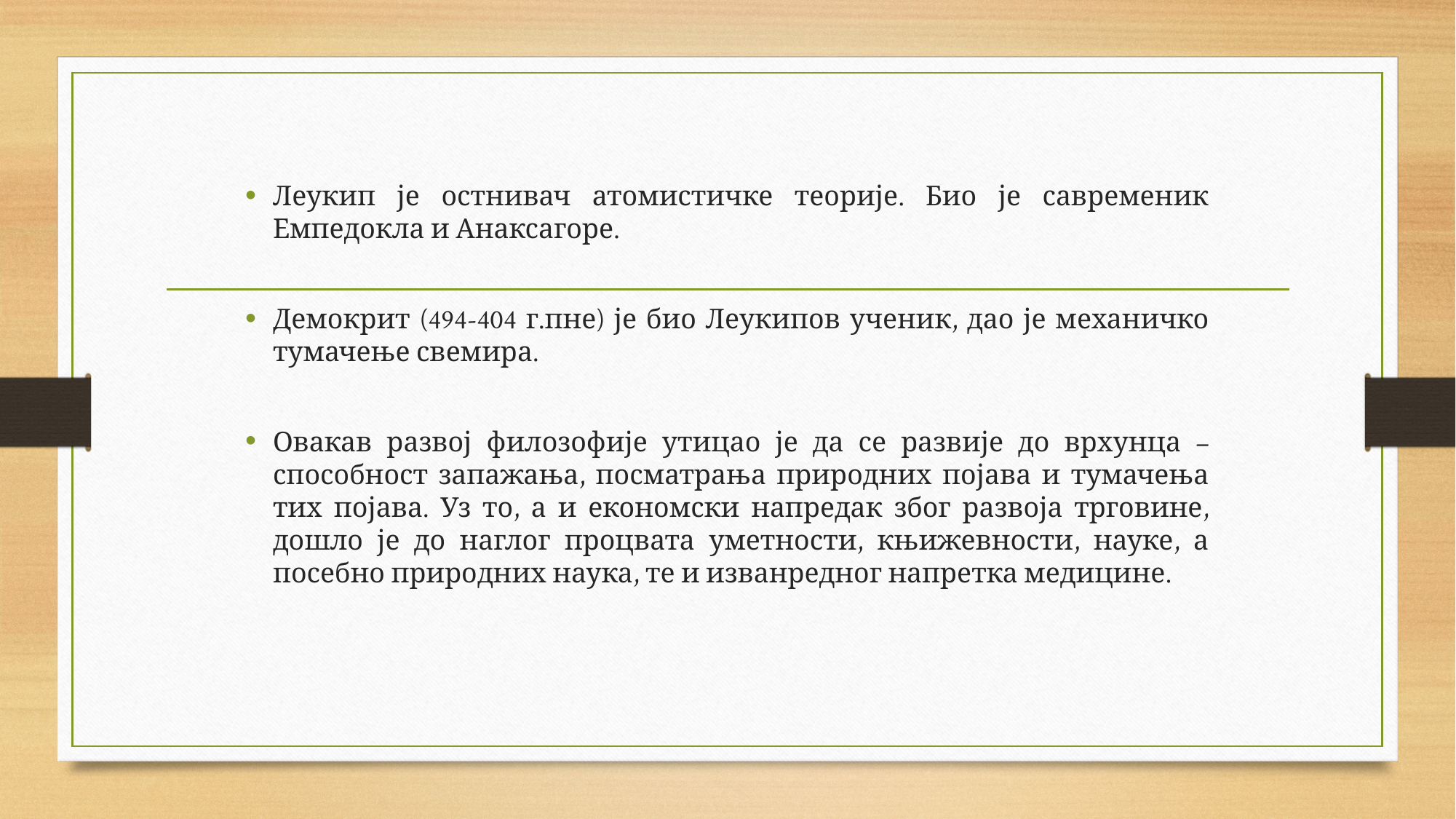

Леукип је остнивач атомистичке теорије. Био је савременик Емпедокла и Анаксагоре.

Демокрит (494-404 г.пне) је био Леукипов ученик, дао је механичко тумачење свемира.

Овакав развој филозофије утицао је да се развије до врхунца – способност запажања, посматрања природних појава и тумачења тих појава. Уз то, а и економски напредак због развоја трговине, дошло је до наглог процвата уметности, књижевности, науке, а посебно природних наука, те и изванредног напретка медицине.